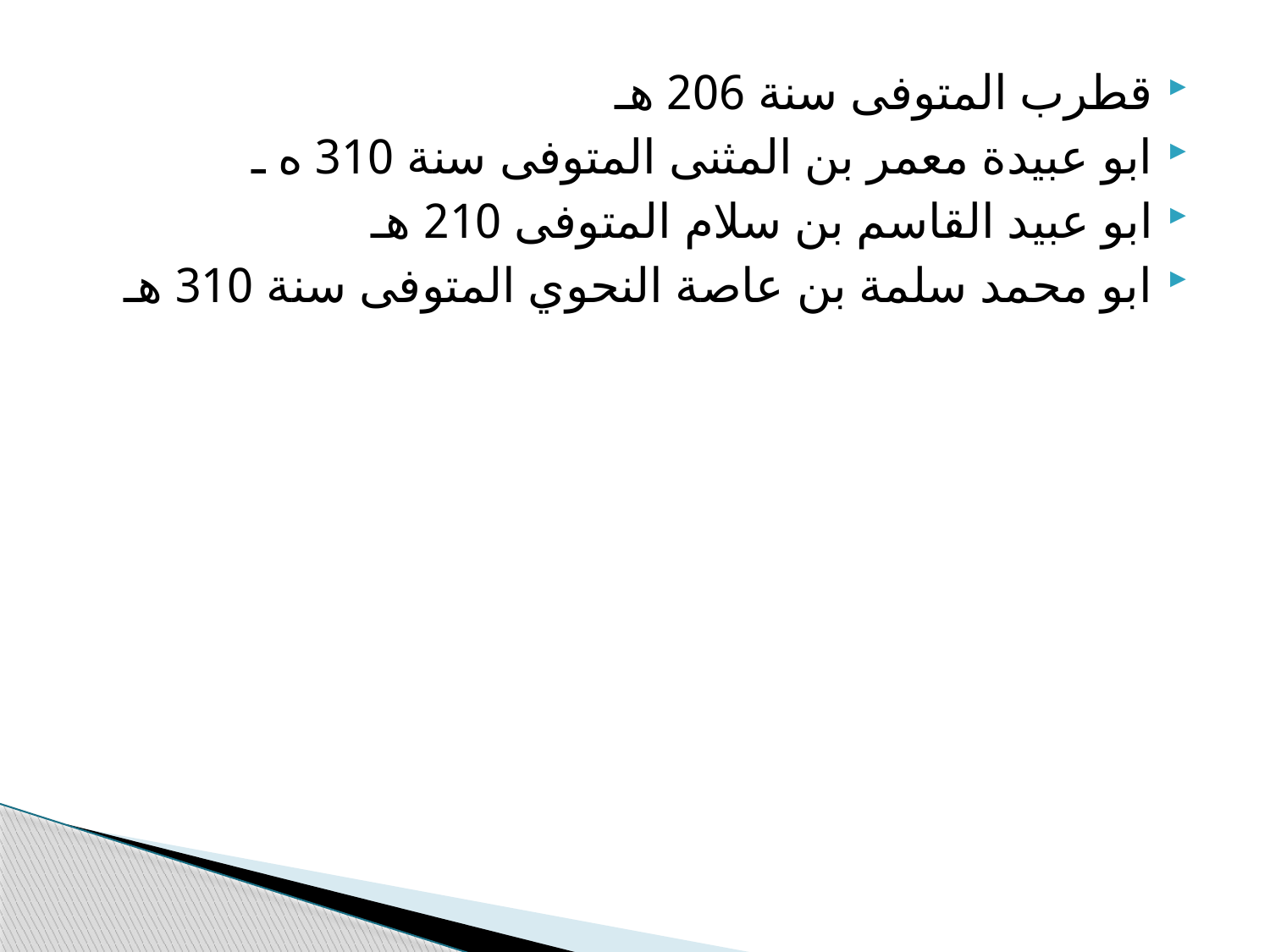

قطرب المتوفى سنة 206 هـ
ابو عبيدة معمر بن المثنى المتوفى سنة 310 ه ـ
ابو عبيد القاسم بن سلام المتوفى 210 هـ
ابو محمد سلمة بن عاصة النحوي المتوفى سنة 310 هـ